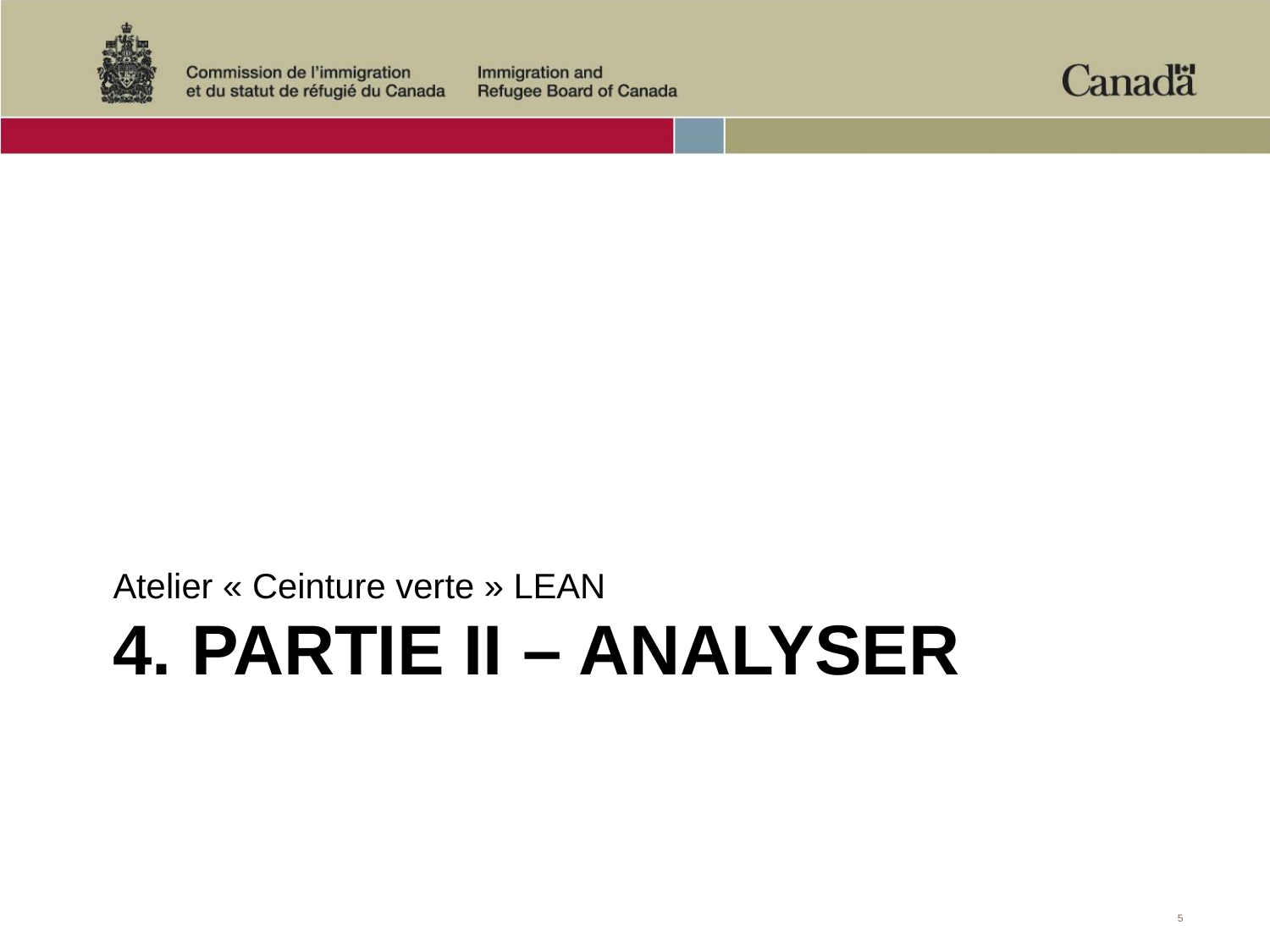

Atelier « Ceinture verte » LEAN
# 4. PARTIE II – ANALYSER
5